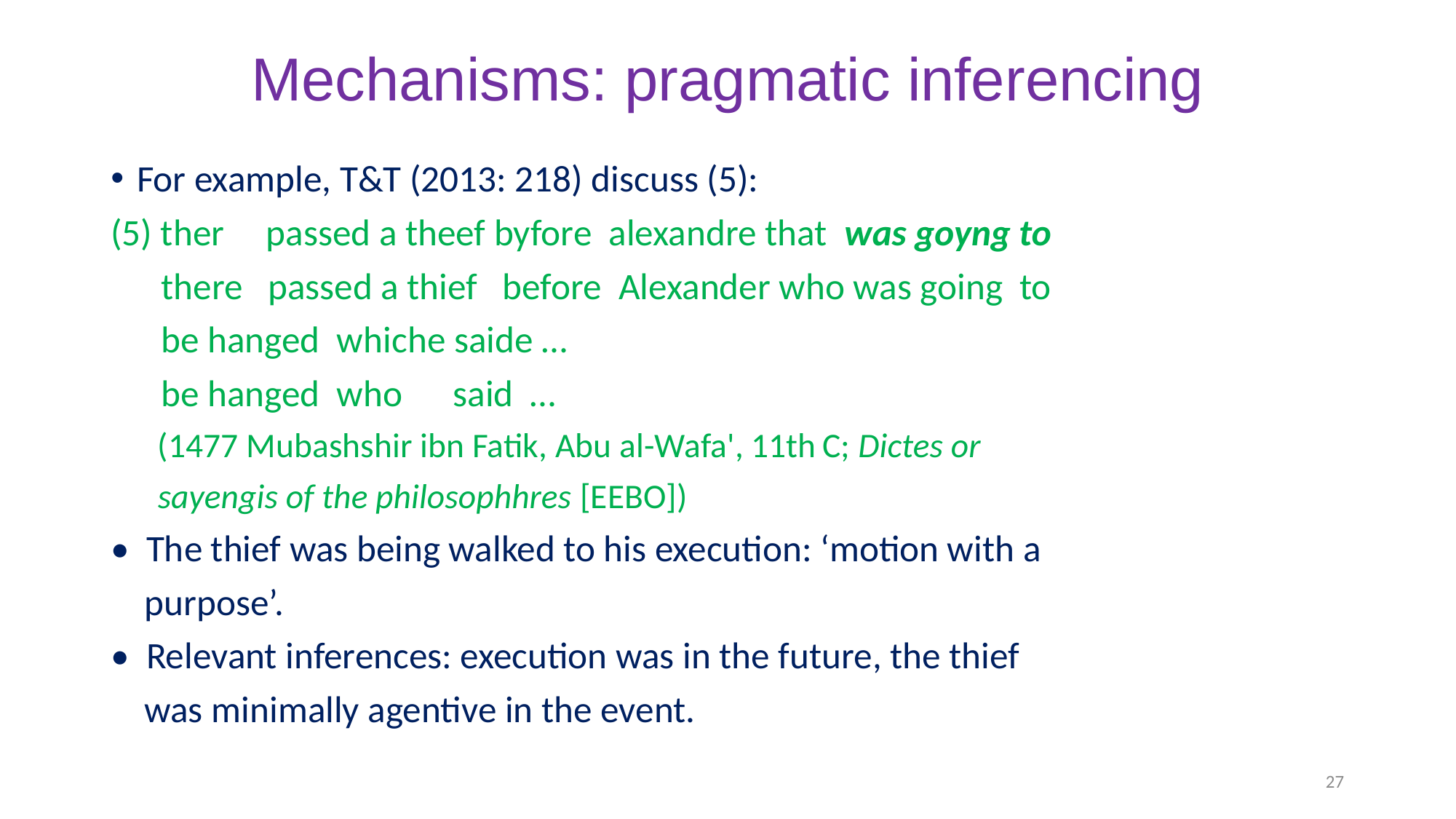

# Mechanisms: pragmatic inferencing
For example, T&T (2013: 218) discuss (5):
(5) ther     passed a theef byfore  alexandre that  was goyng to
      there   passed a thief   before  Alexander who was going  to
      be hanged  whiche saide …
      be hanged  who      said  …
      (1477 Mubashshir ibn Fatik, Abu al-Wafa', 11th C; Dictes or
      sayengis of the philosophhres [EEBO])
•  The thief was being walked to his execution: ‘motion with a
    purpose’.
•  Relevant inferences: execution was in the future, the thief
    was minimally agentive in the event.

27